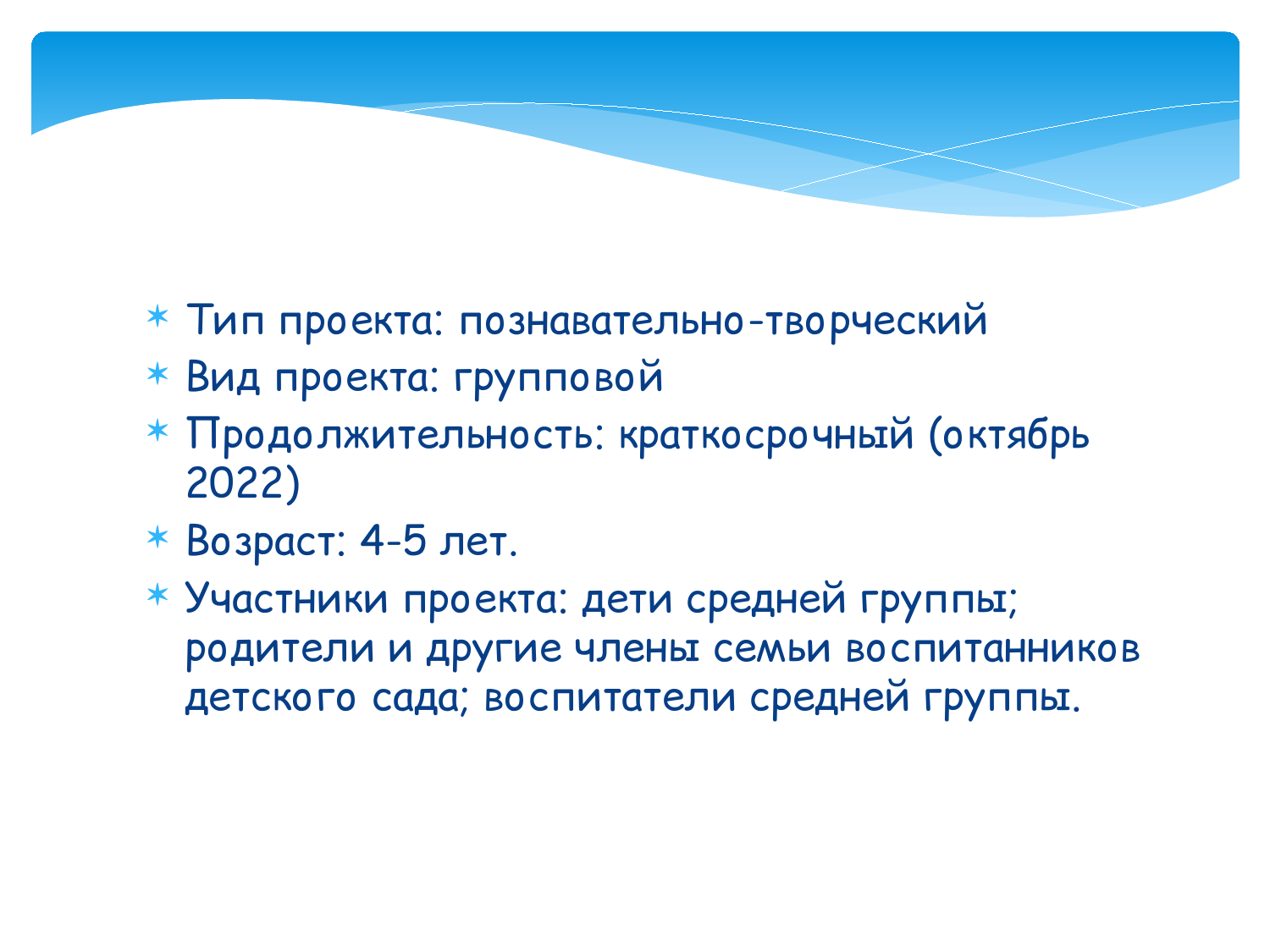

Тип проекта: познавательно-творческий
Вид проекта: групповой
Продолжительность: краткосрочный (октябрь 2022)
Возраст: 4-5 лет.
Участники проекта: дети средней группы; родители и другие члены семьи воспитанников детского сада; воспитатели средней группы.